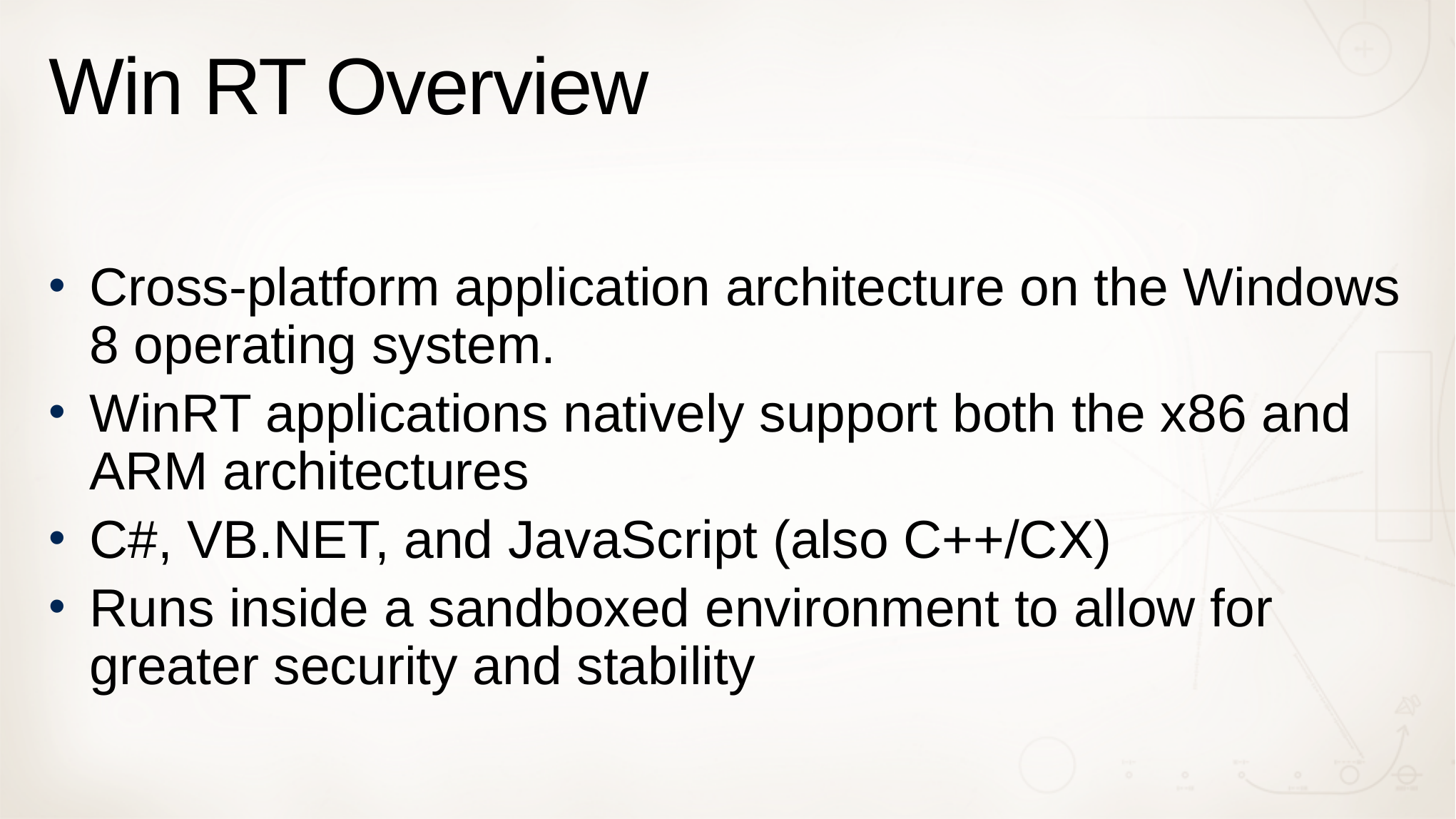

# Win RT Overview
Cross-platform application architecture on the Windows 8 operating system.
WinRT applications natively support both the x86 and ARM architectures
C#, VB.NET, and JavaScript (also C++/CX)
Runs inside a sandboxed environment to allow for greater security and stability